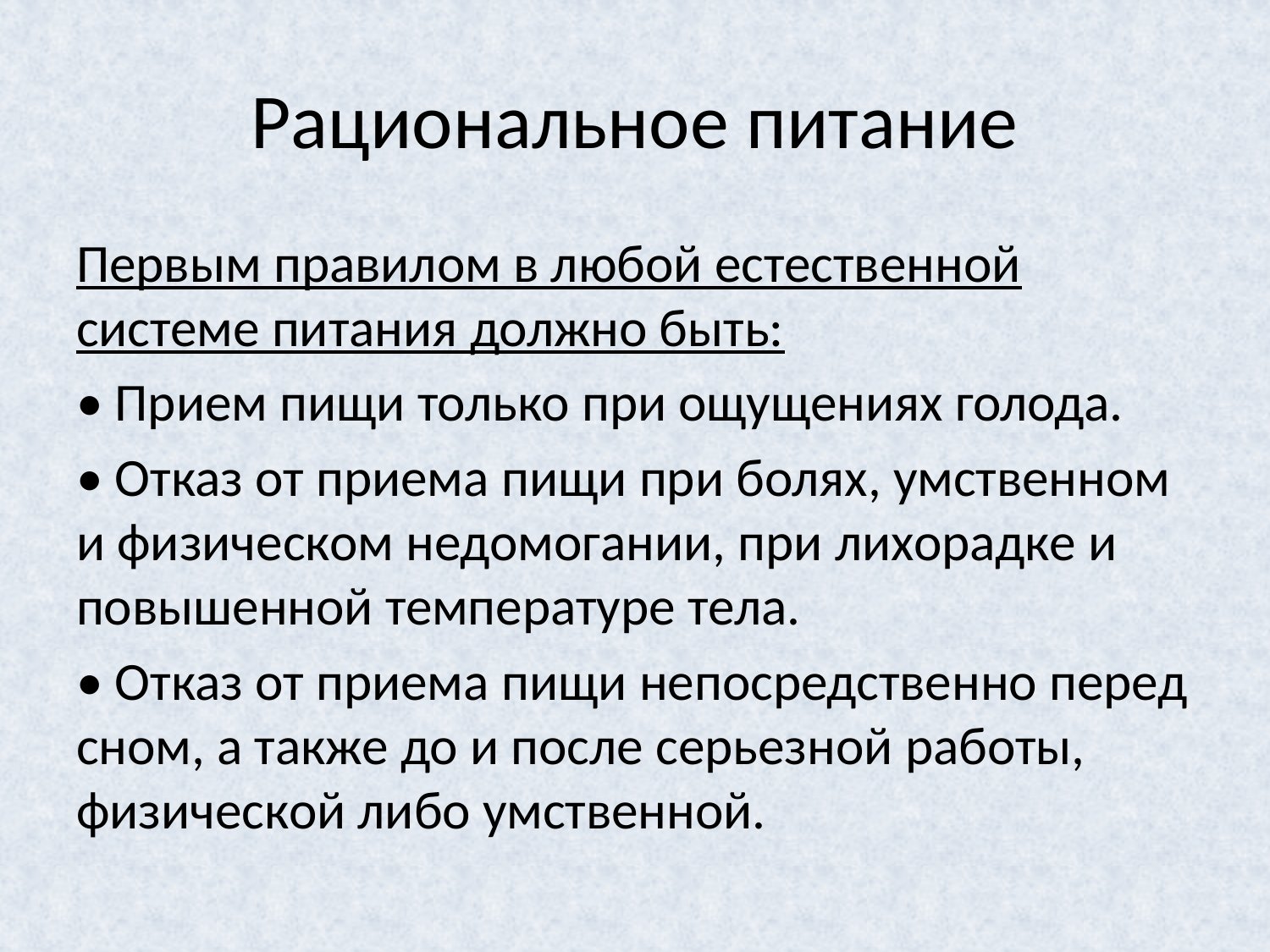

# Рациональное питание
Первым правилом в любой естественной системе питания должно быть:
• Прием пищи только при ощущениях голода.
• Отказ от приема пищи при болях, умственном и физическом недомогании, при лихорадке и повышенной температуре тела.
• Отказ от приема пищи непосредственно перед сном, а также до и после серьезной работы, физической либо умственной.